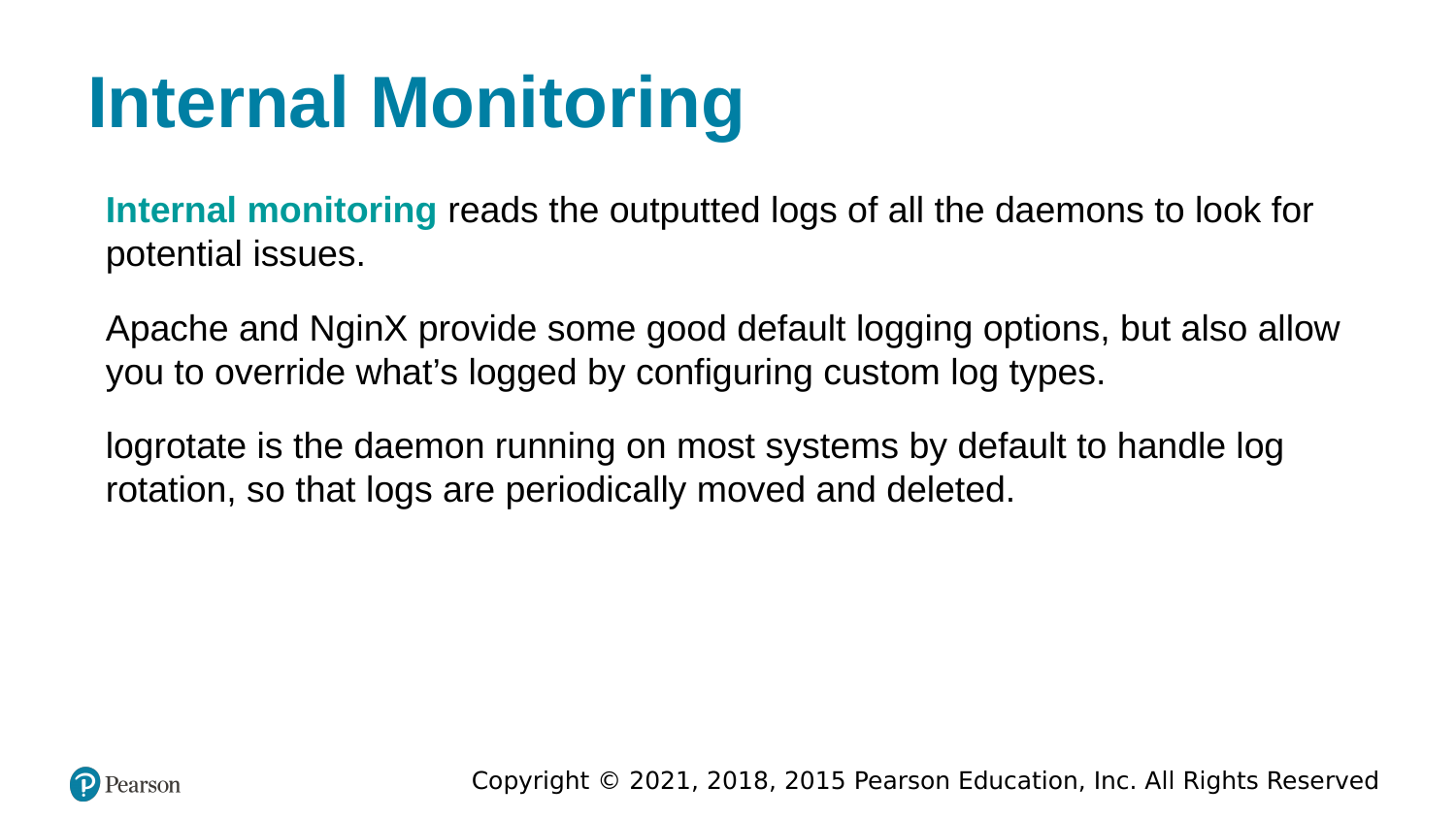

# Internal Monitoring
Internal monitoring reads the outputted logs of all the daemons to look for potential issues.
Apache and NginX provide some good default logging options, but also allow you to override what’s logged by configuring custom log types.
logrotate is the daemon running on most systems by default to handle log rotation, so that logs are periodically moved and deleted.